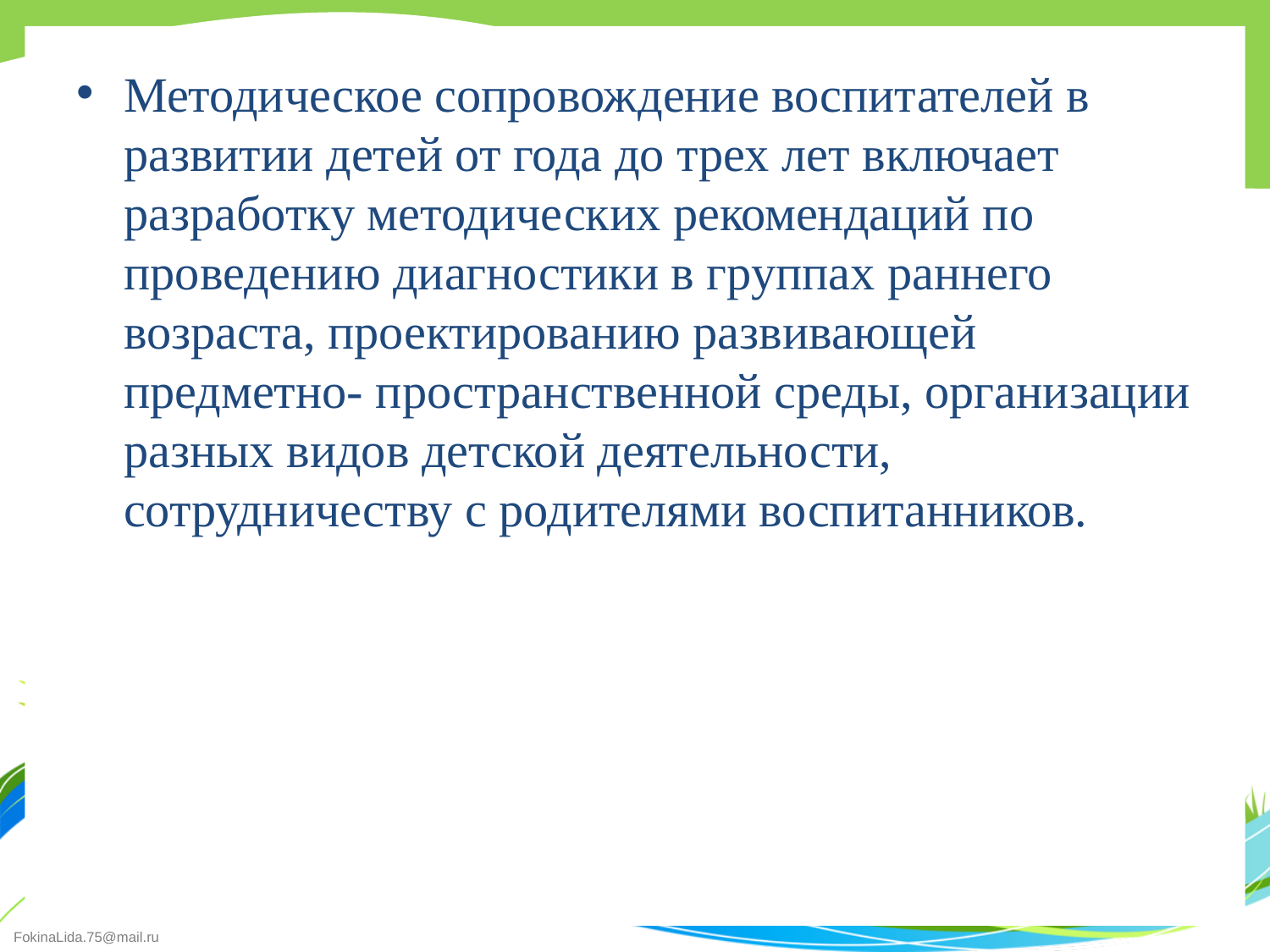

#
Методическое сопровождение воспитателей в развитии детей от года до трех лет включает разработку методических рекомендаций по проведению диагностики в группах раннего возраста, проектированию развивающей предметно- пространственной среды, организации разных видов детской деятельности, сотрудничеству с родителями воспитанников.